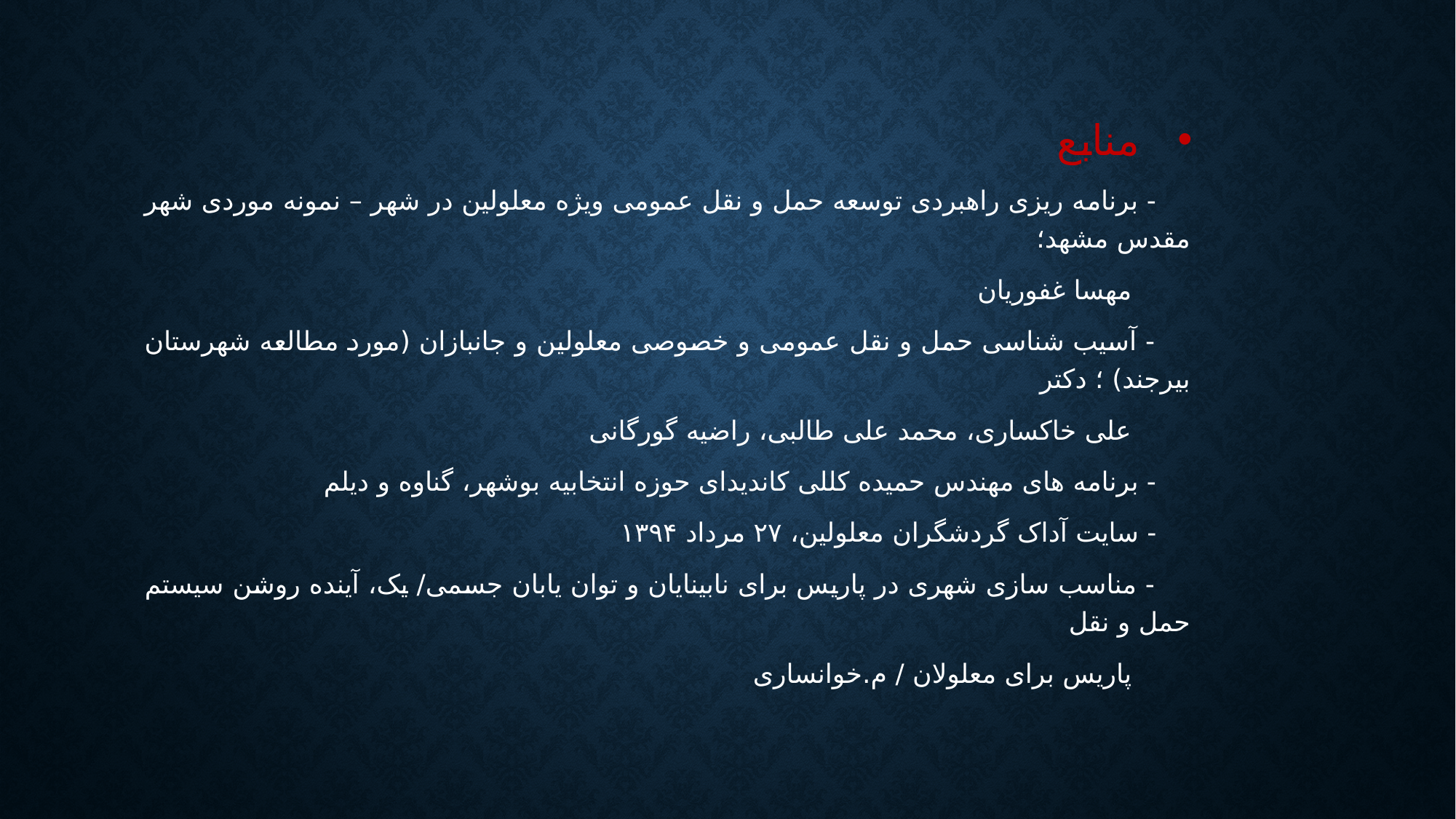

منابع
    - برنامه ریزی راهبردی توسعه حمل و نقل عمومی ویژه معلولین در شهر – نمونه موردی شهر مقدس مشهد؛
       مهسا غفوریان
    - آسیب شناسی حمل و نقل عمومی و خصوصی معلولین و جانبازان (مورد مطالعه شهرستان بیرجند) ؛ دکتر
       علی خاکساری، محمد علی طالبی، راضیه گورگانی
    - برنامه های مهندس حمیده کللی کاندیدای حوزه انتخابیه بوشهر، گناوه و دیلم
    - سایت آداک گردشگران معلولین، ۲۷ مرداد ۱۳۹۴
    - مناسب سازی شهری در پاریس برای نابینایان و توان یابان جسمی/ یک، آینده روشن سیستم حمل و نقل
       پاریس برای معلولان / م.خوانساری